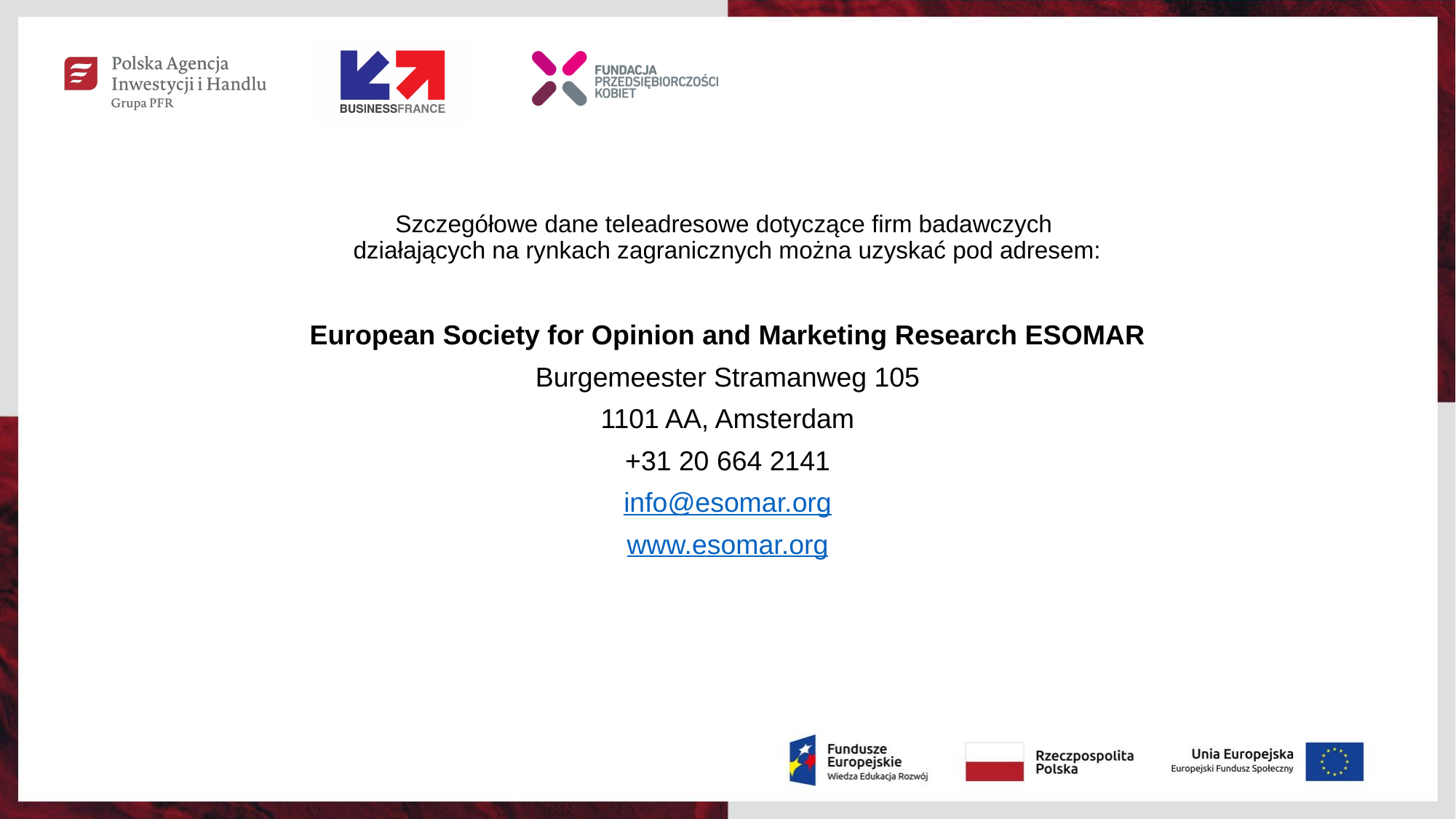

Szczegółowe dane teleadresowe dotyczące firm badawczych
działających na rynkach zagranicznych można uzyskać pod adresem:

European Society for Opinion and Marketing Research ESOMAR
Burgemeester Stramanweg 105
1101 AA, Amsterdam
+31 20 664 2141
info@esomar.org
www.esomar.org